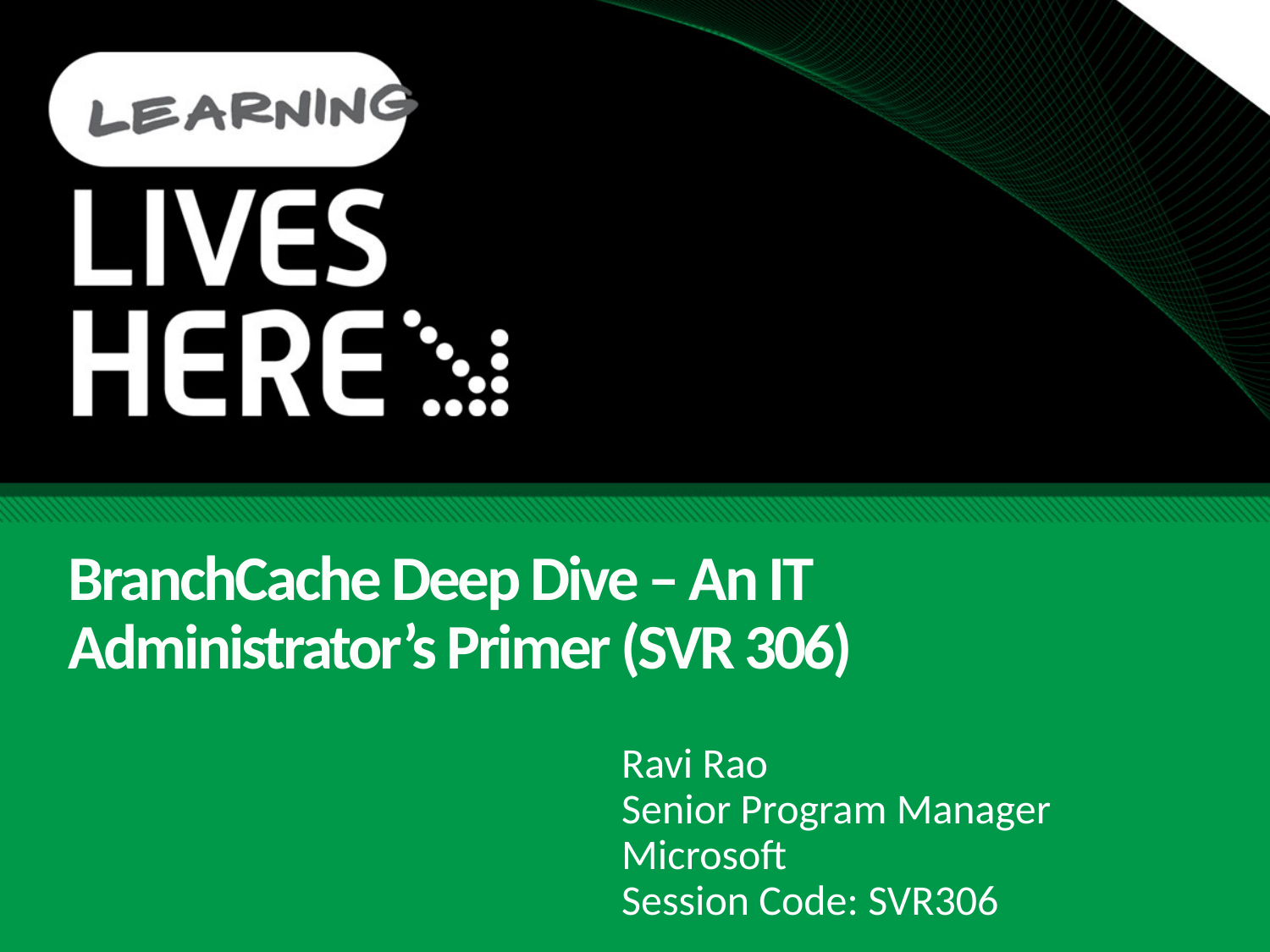

# BranchCache Deep Dive – An IT Administrator’s Primer (SVR 306)
Ravi Rao
Senior Program Manager
Microsoft
Session Code: SVR306